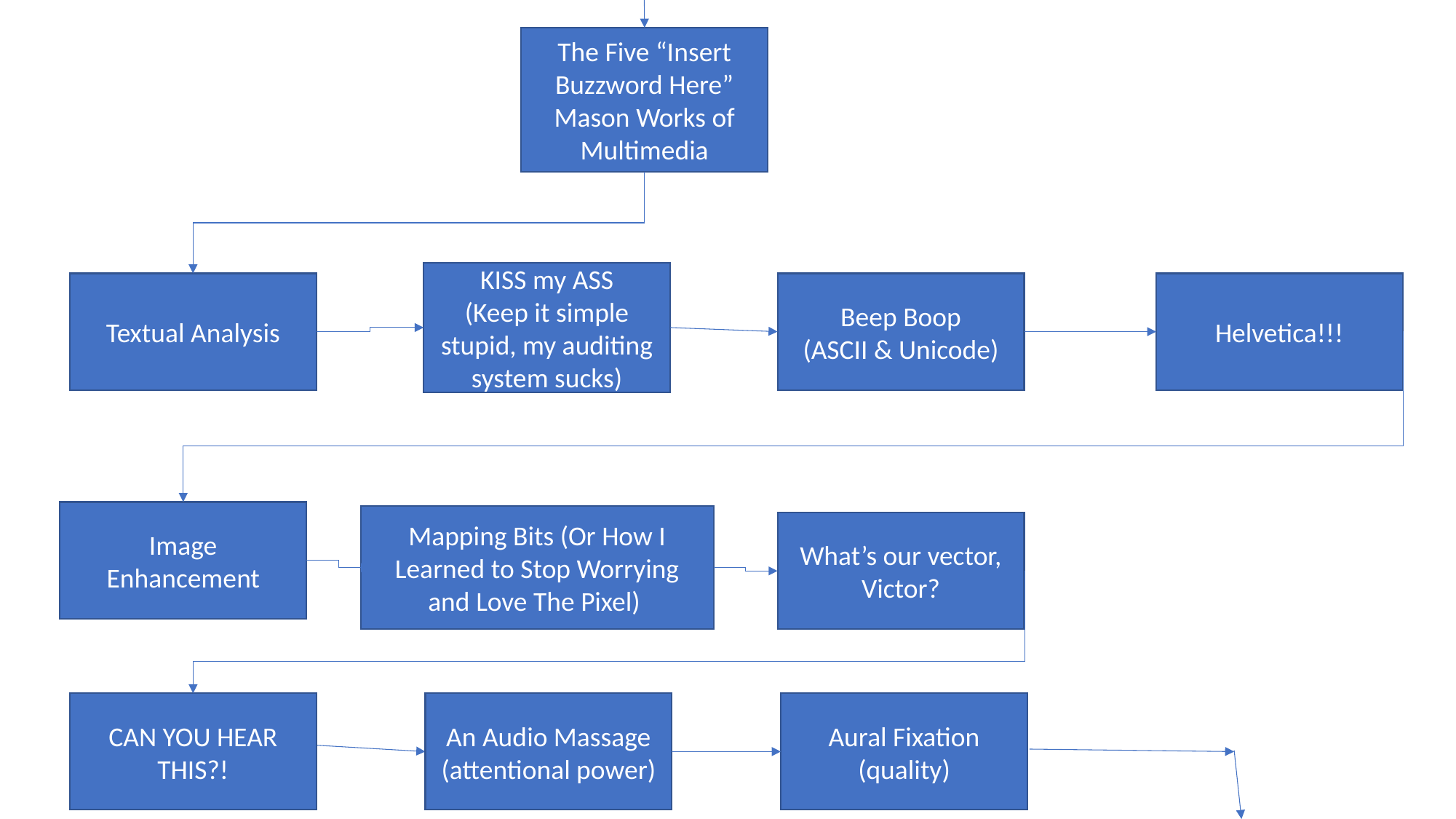

The Five “Insert Buzzword Here” Mason Works of Multimedia
KISS my ASS
(Keep it simple stupid, my auditing system sucks)
Textual Analysis
Beep Boop
(ASCII & Unicode)
Helvetica!!!
Image Enhancement
Mapping Bits (Or How I Learned to Stop Worrying and Love The Pixel)
What’s our vector, Victor?
CAN YOU HEAR THIS?!
An Audio Massage
(attentional power)
Aural Fixation
(quality)